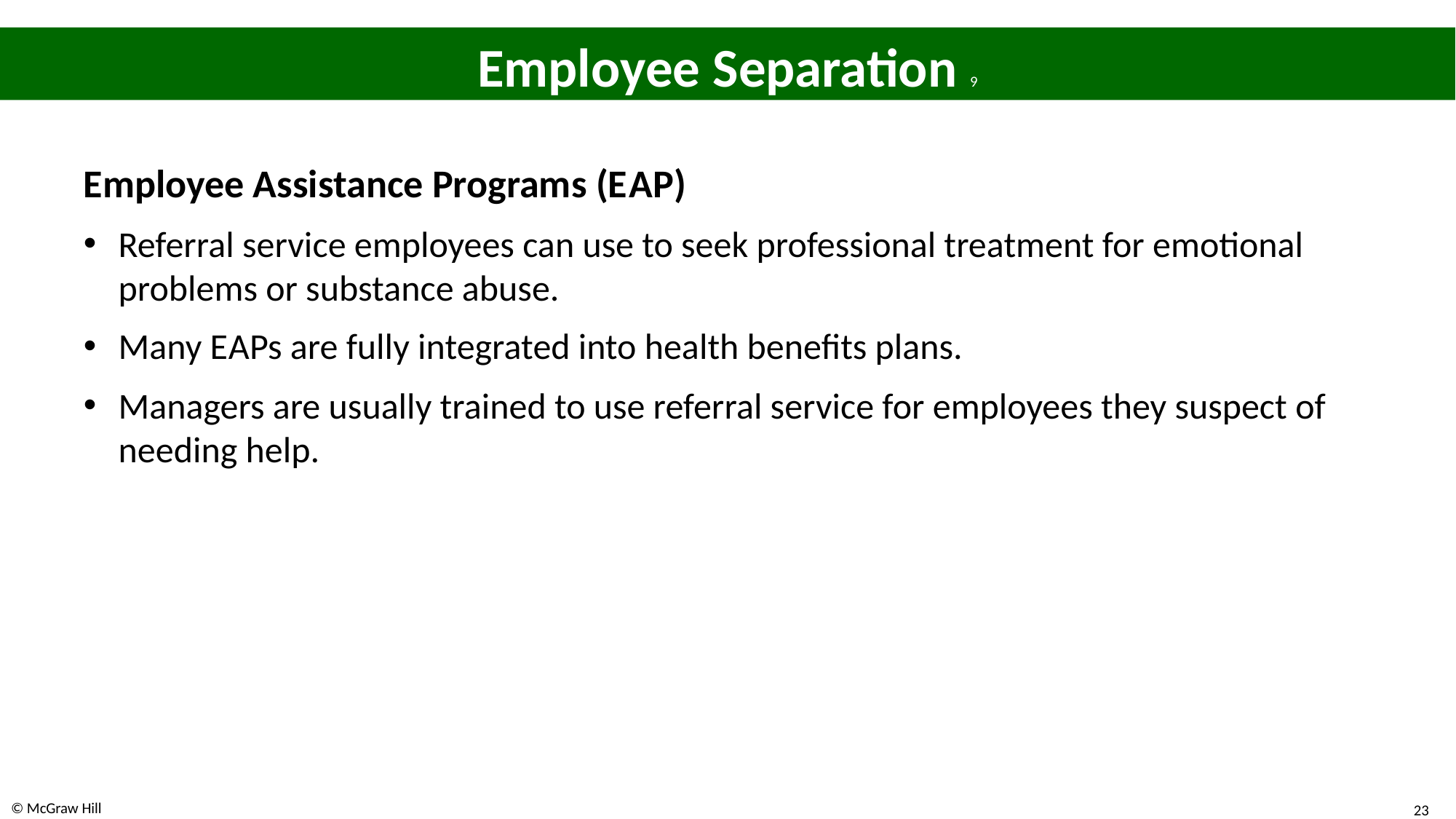

# Employee Separation 9
Employee Assistance Programs (E A P)
Referral service employees can use to seek professional treatment for emotional problems or substance abuse.
Many E A Ps are fully integrated into health benefits plans.
Managers are usually trained to use referral service for employees they suspect of needing help.